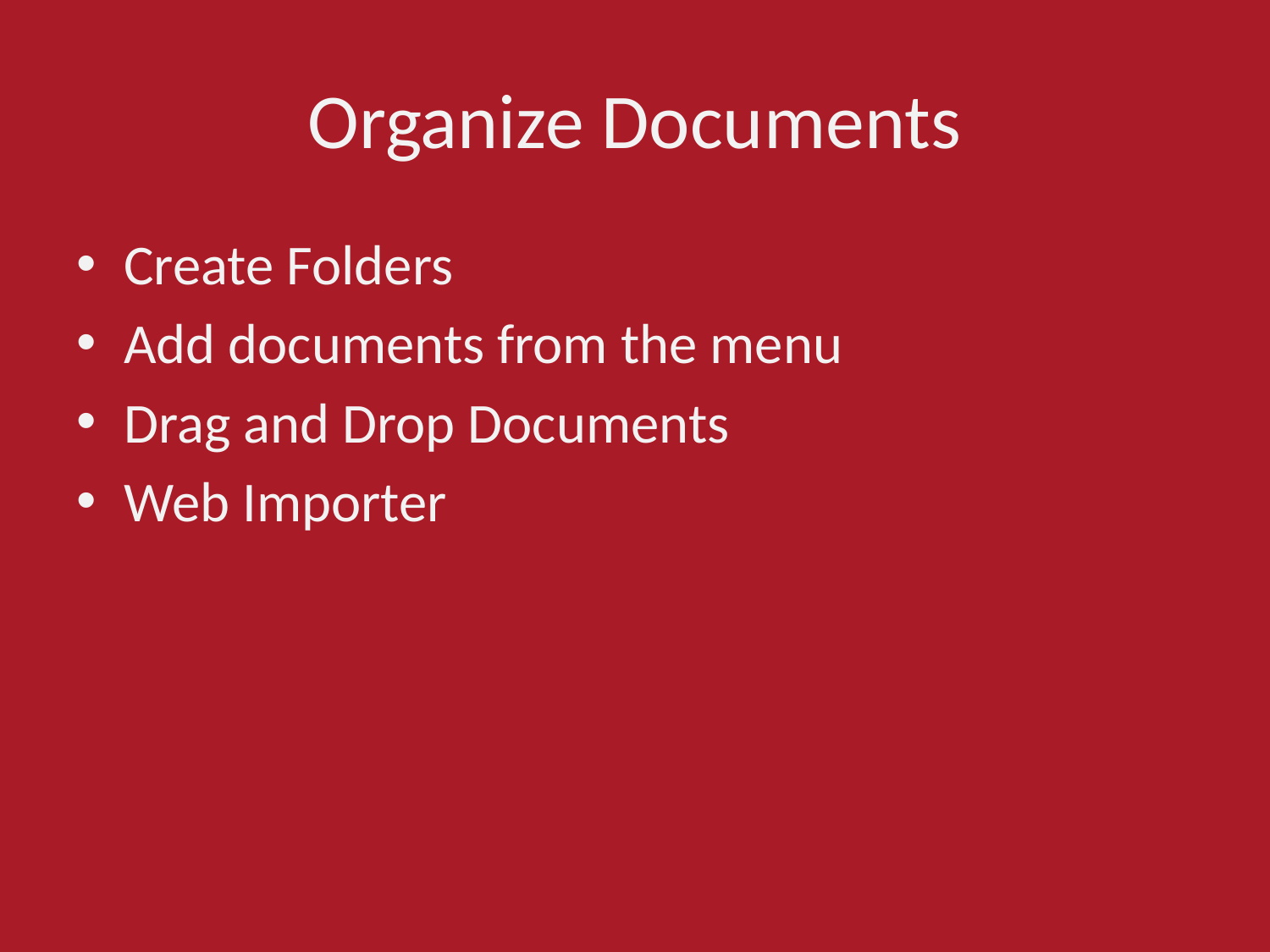

# Organize Documents
Create Folders
Add documents from the menu
Drag and Drop Documents
Web Importer